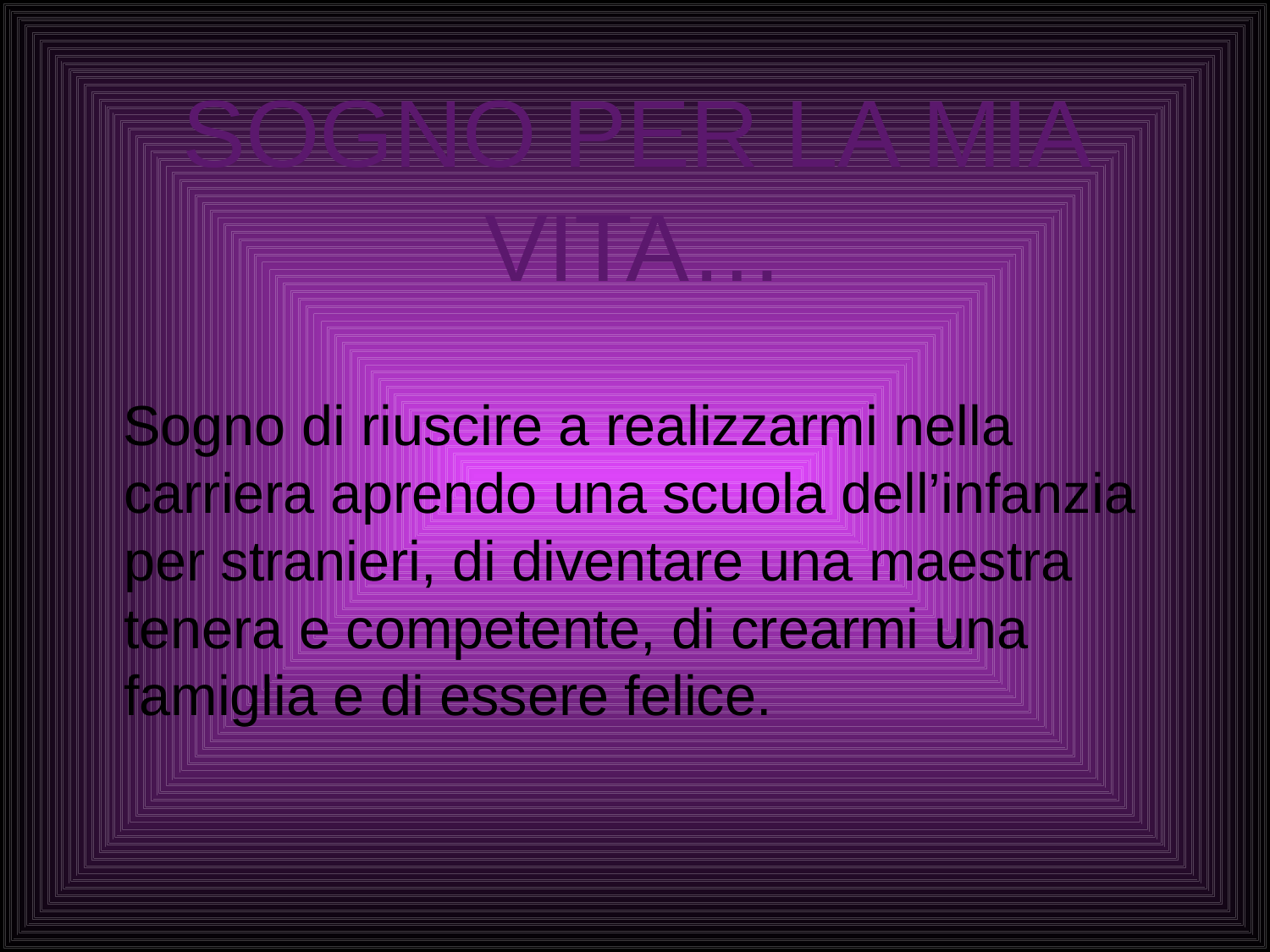

# SOGNO PER LA MIA VITA…

   Sogno di riuscire a realizzarmi nella carriera aprendo una scuola dell’infanzia per stranieri, di diventare una maestra tenera e competente, di crearmi una famiglia e di essere felice.